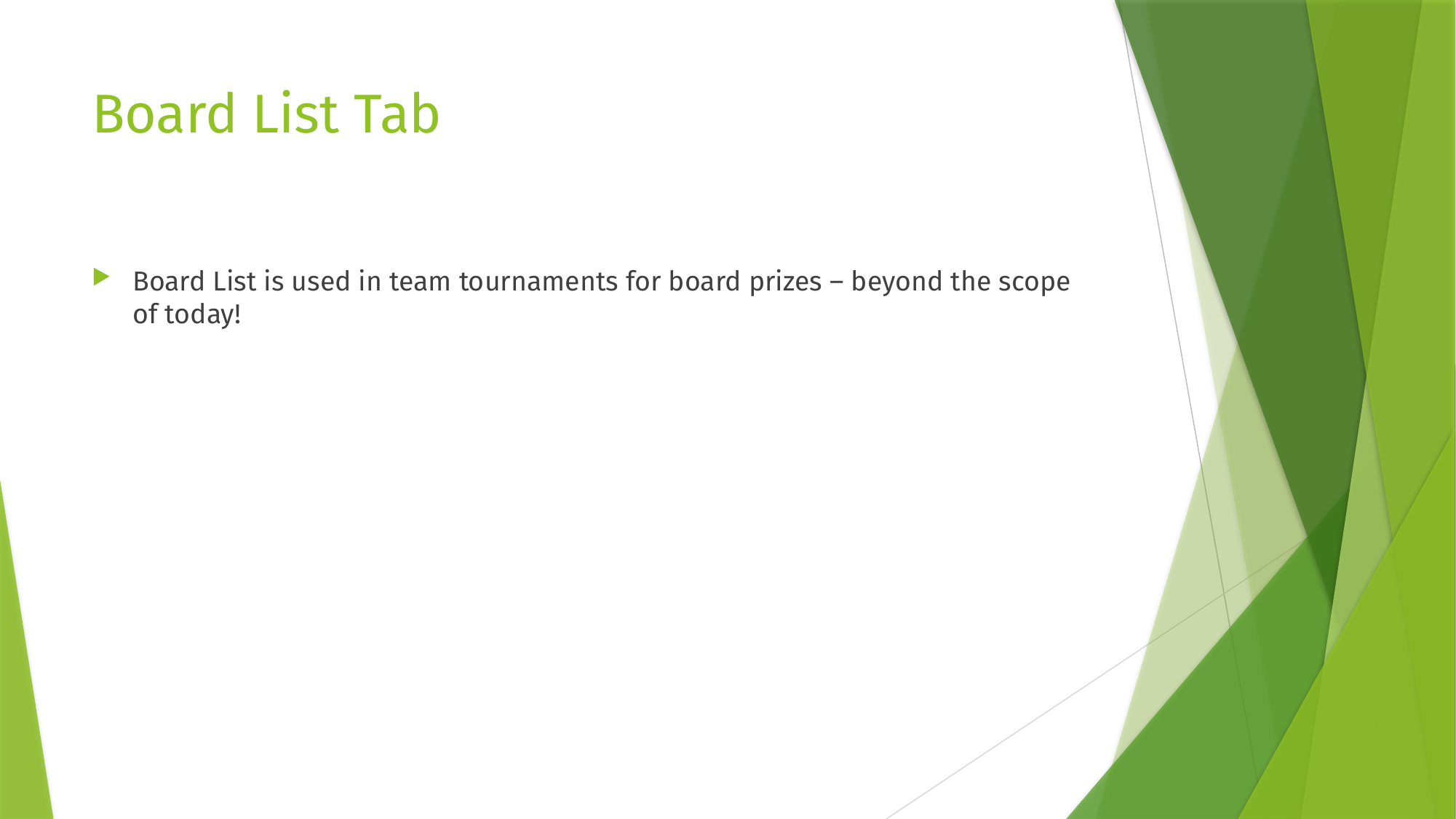

# Board List Tab
Board List is used in team tournaments for board prizes – beyond the scope of today!